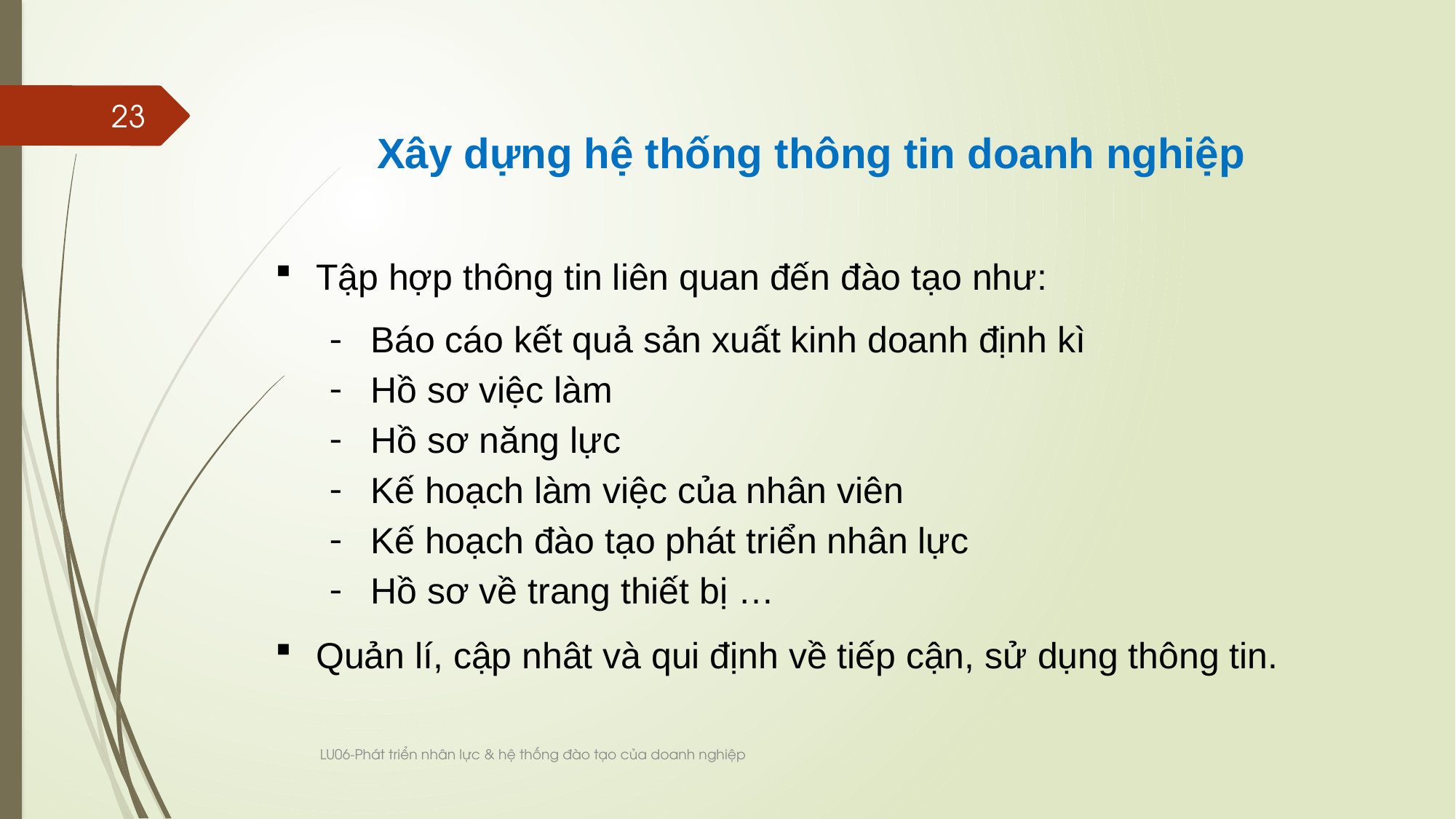

Xây dựng hệ thống thông tin doanh nghiệp

Tập hợp thông tin liên quan đến đào tạo như:
Báo cáo kết quả sản xuất kinh doanh định kì
Hồ sơ việc làm
Hồ sơ năng lực
Kế hoạch làm việc của nhân viên
Kế hoạch đào tạo phát triển nhân lực
Hồ sơ về trang thiết bị …
Quản lí, cập nhât và qui định về tiếp cận, sử dụng thông tin.
23
LU06-Phát triển nhân lực & hệ thống đào tạo của doanh nghiệp